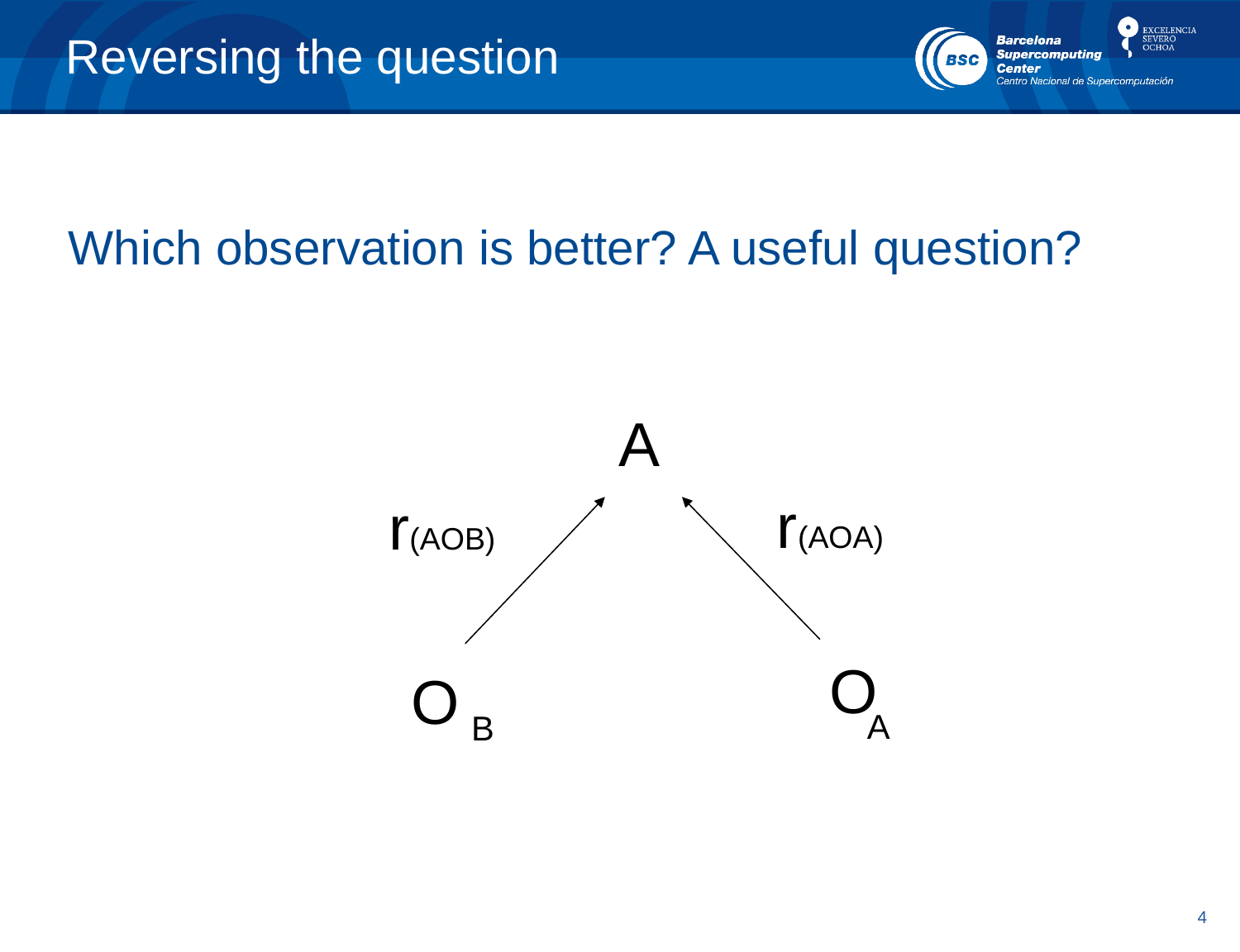

# Reversing the question

Which observation is better? A useful question?
A
r(AOA)
r(AOB)

O
A
O
B